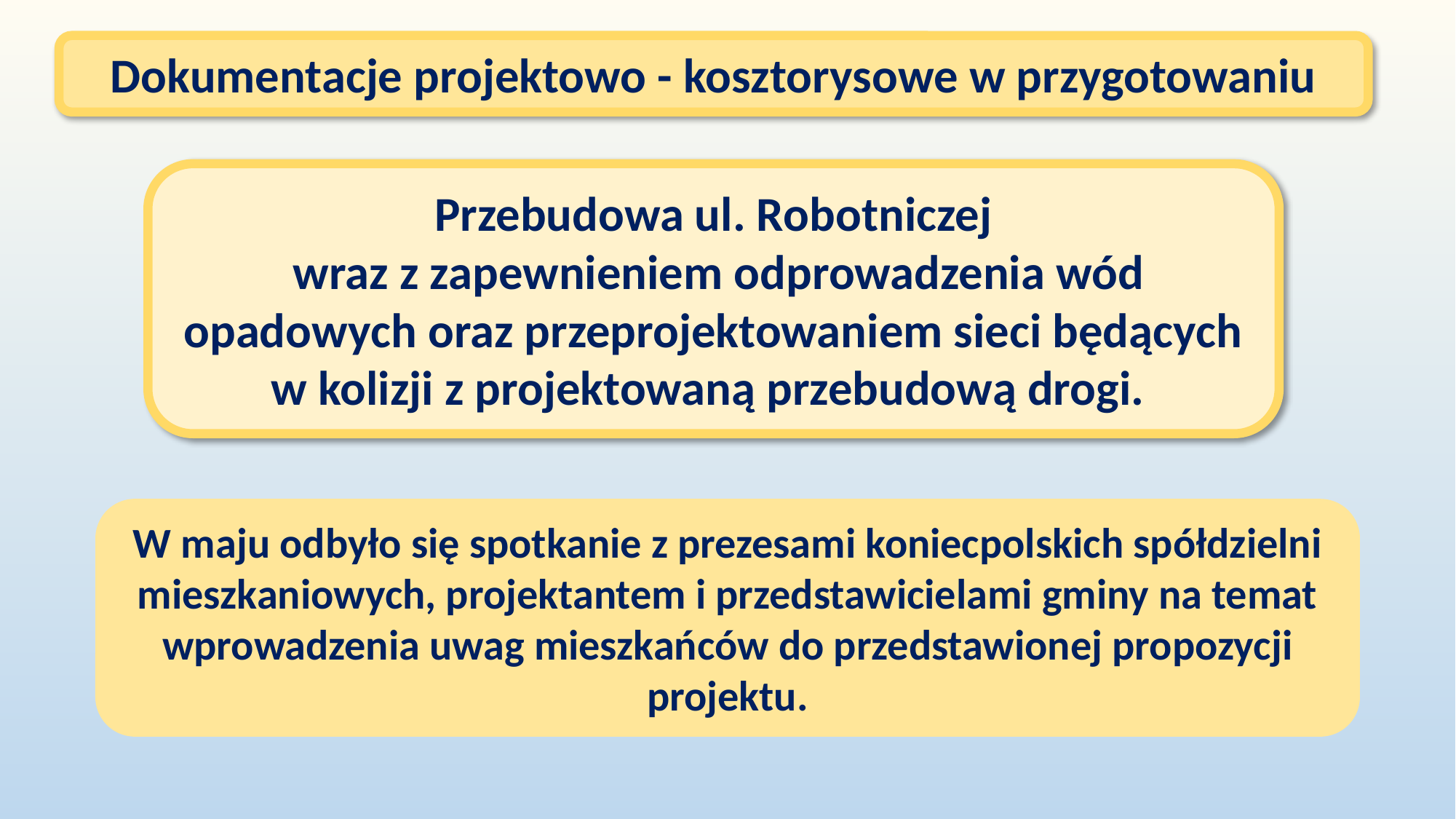

Dokumentacje projektowo - kosztorysowe w przygotowaniu
Przebudowa ul. Robotniczej
 wraz z zapewnieniem odprowadzenia wód opadowych oraz przeprojektowaniem sieci będących w kolizji z projektowaną przebudową drogi.
W maju odbyło się spotkanie z prezesami koniecpolskich spółdzielni mieszkaniowych, projektantem i przedstawicielami gminy na temat wprowadzenia uwag mieszkańców do przedstawionej propozycji projektu.